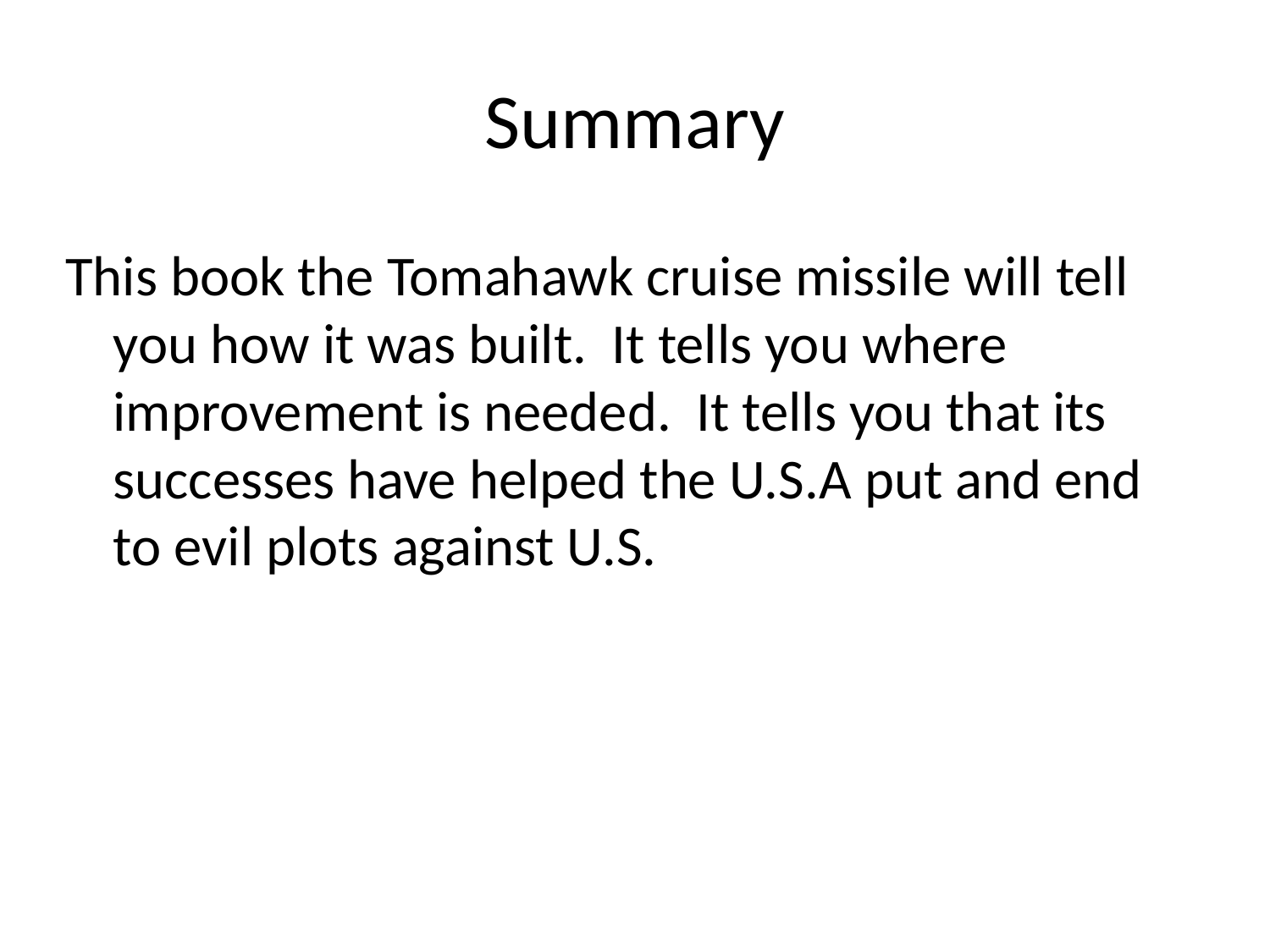

# Summary
This book the Tomahawk cruise missile will tell you how it was built.  It tells you where improvement is needed.  It tells you that its successes have helped the U.S.A put and end to evil plots against U.S.